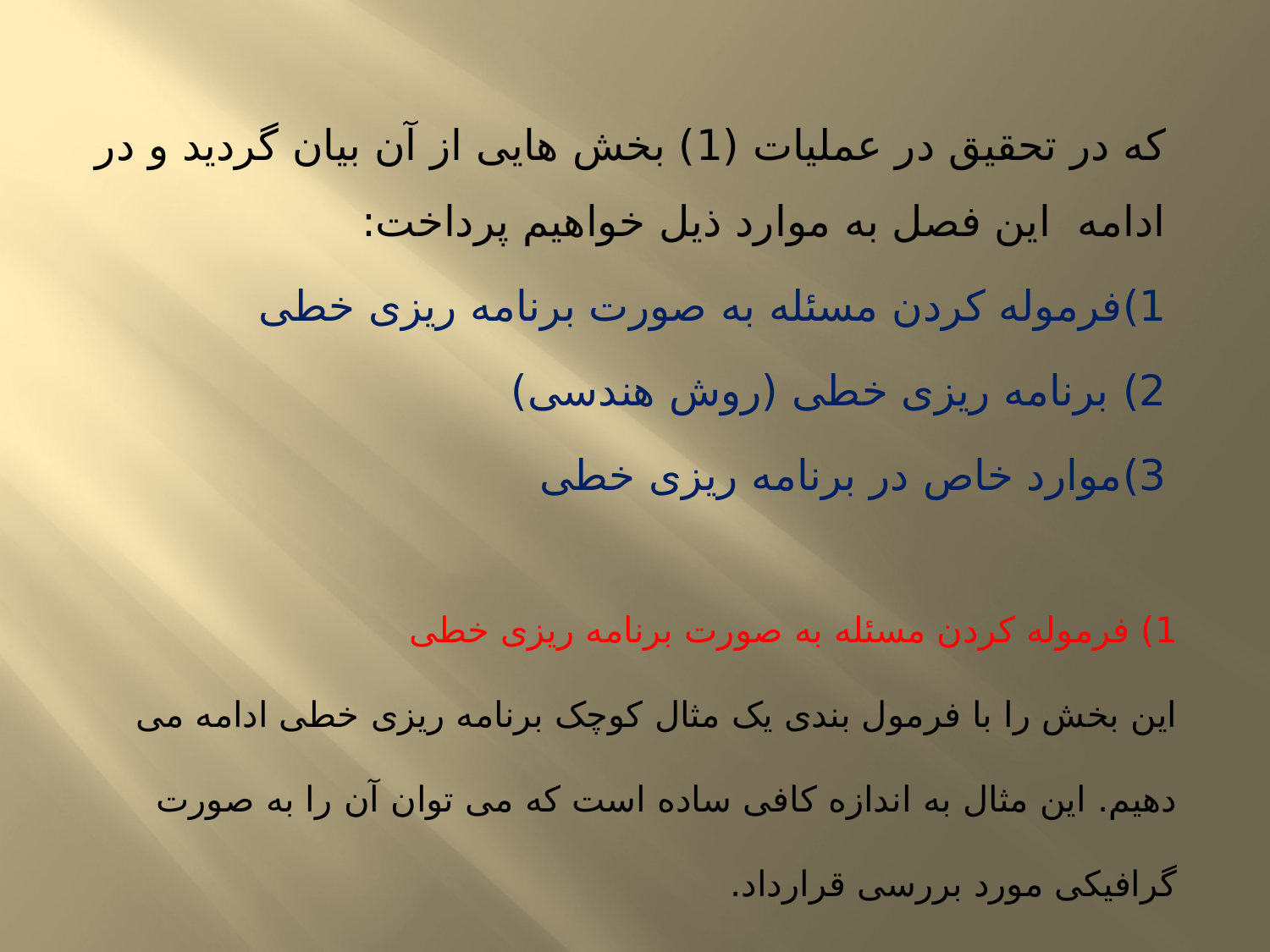

که در تحقیق در عملیات (1) بخش هایی از آن بیان گردید و در ادامه  این فصل به موارد ذیل خواهیم پرداخت:
1)	فرموله کردن مسئله به صورت برنامه ریزی خطی
2)	 برنامه ریزی خطی (روش هندسی)
3)	موارد خاص در برنامه ریزی خطی

1) فرموله کردن مسئله به صورت برنامه ریزی خطی
این بخش را با فرمول بندی یک مثال کوچک برنامه ریزی خطی ادامه می دهیم. این مثال به اندازه کافی ساده است که می توان آن را به صورت گرافیکی مورد بررسی قرارداد.